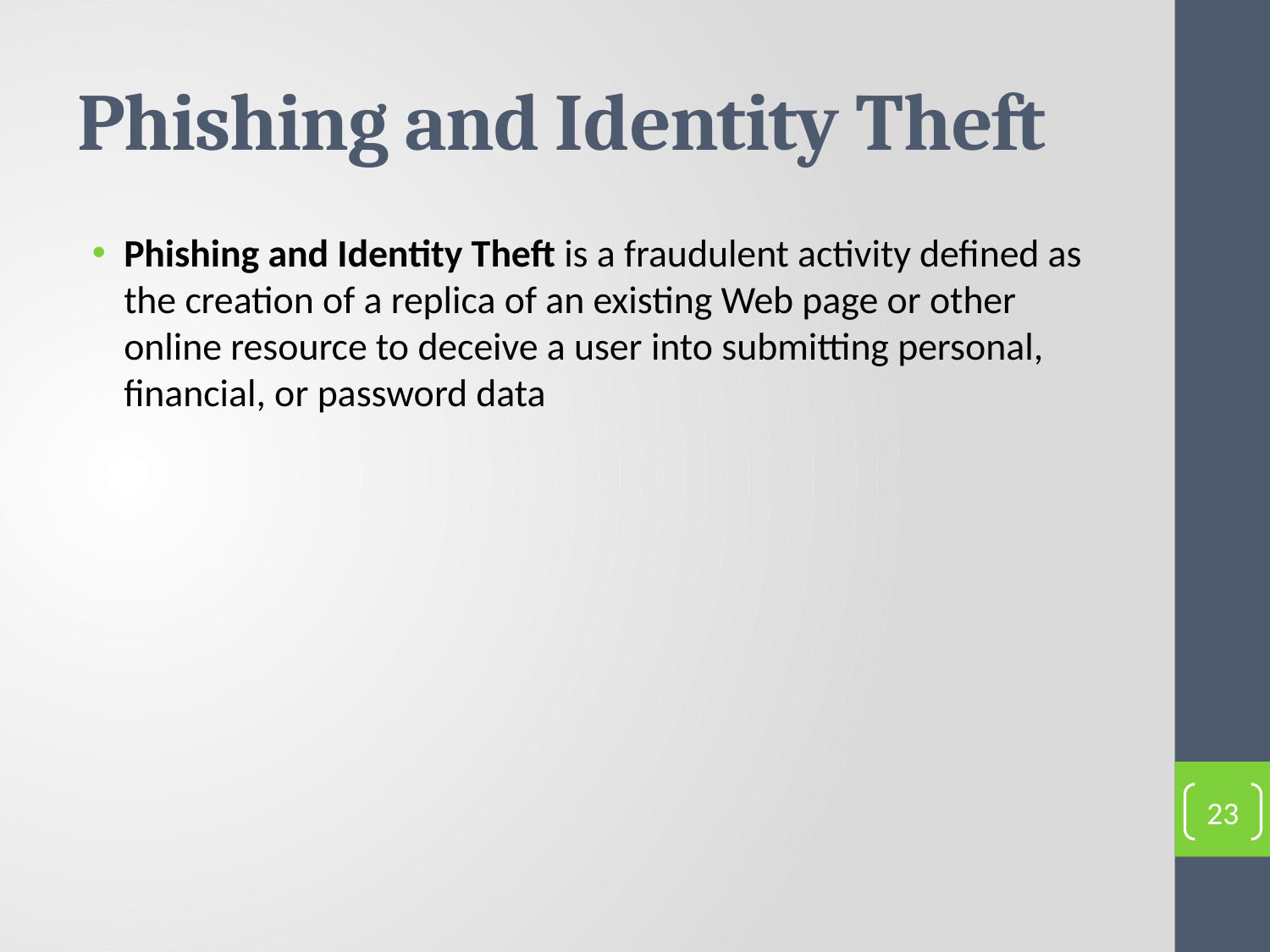

# Phishing and Identity Theft
Phishing and Identity Theft is a fraudulent activity defined as the creation of a replica of an existing Web page or other online resource to deceive a user into submitting personal, financial, or password data
23